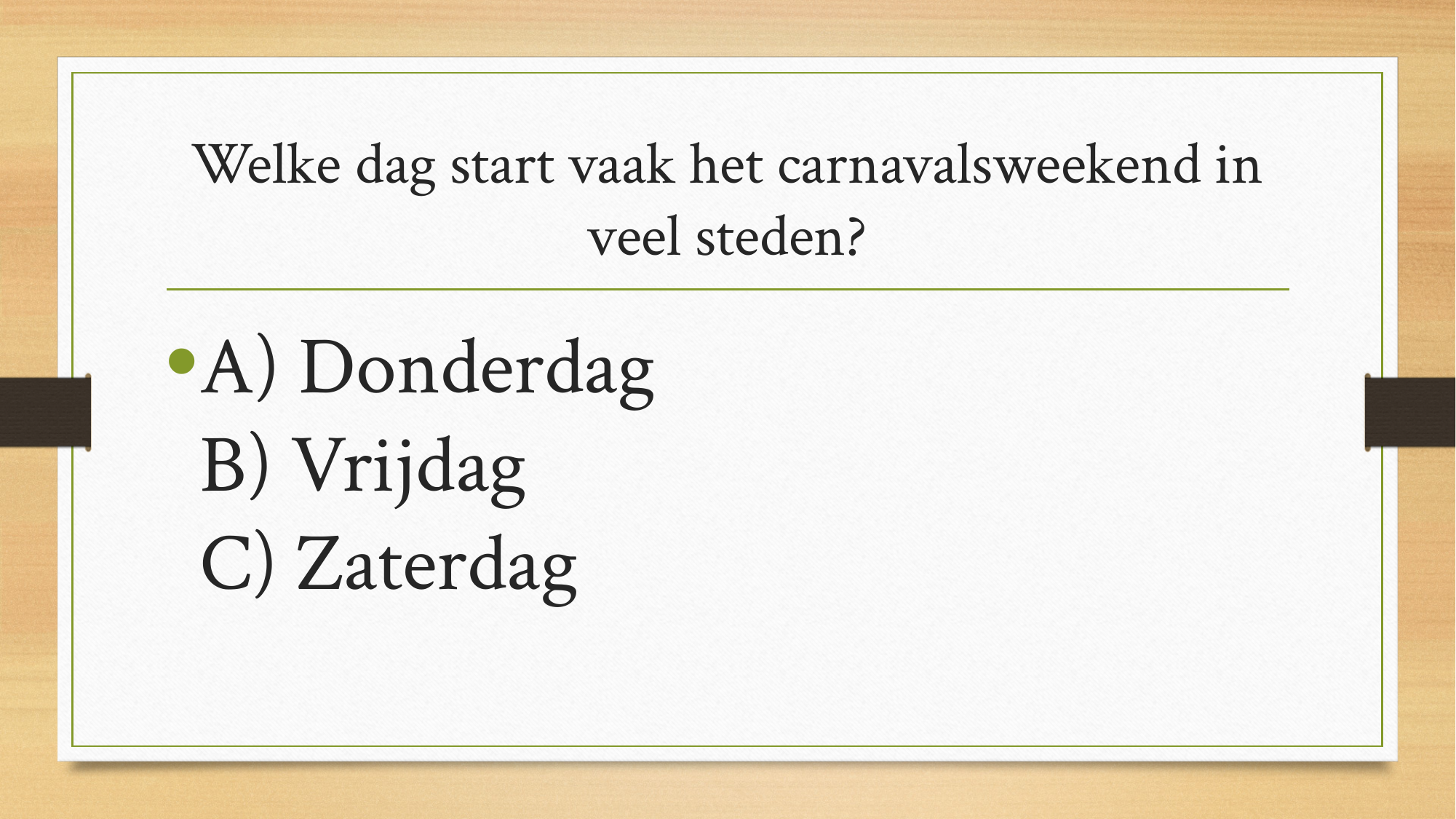

# Welke dag start vaak het carnavalsweekend in veel steden?
A) Donderdag
B) Vrijdag
C) Zaterdag